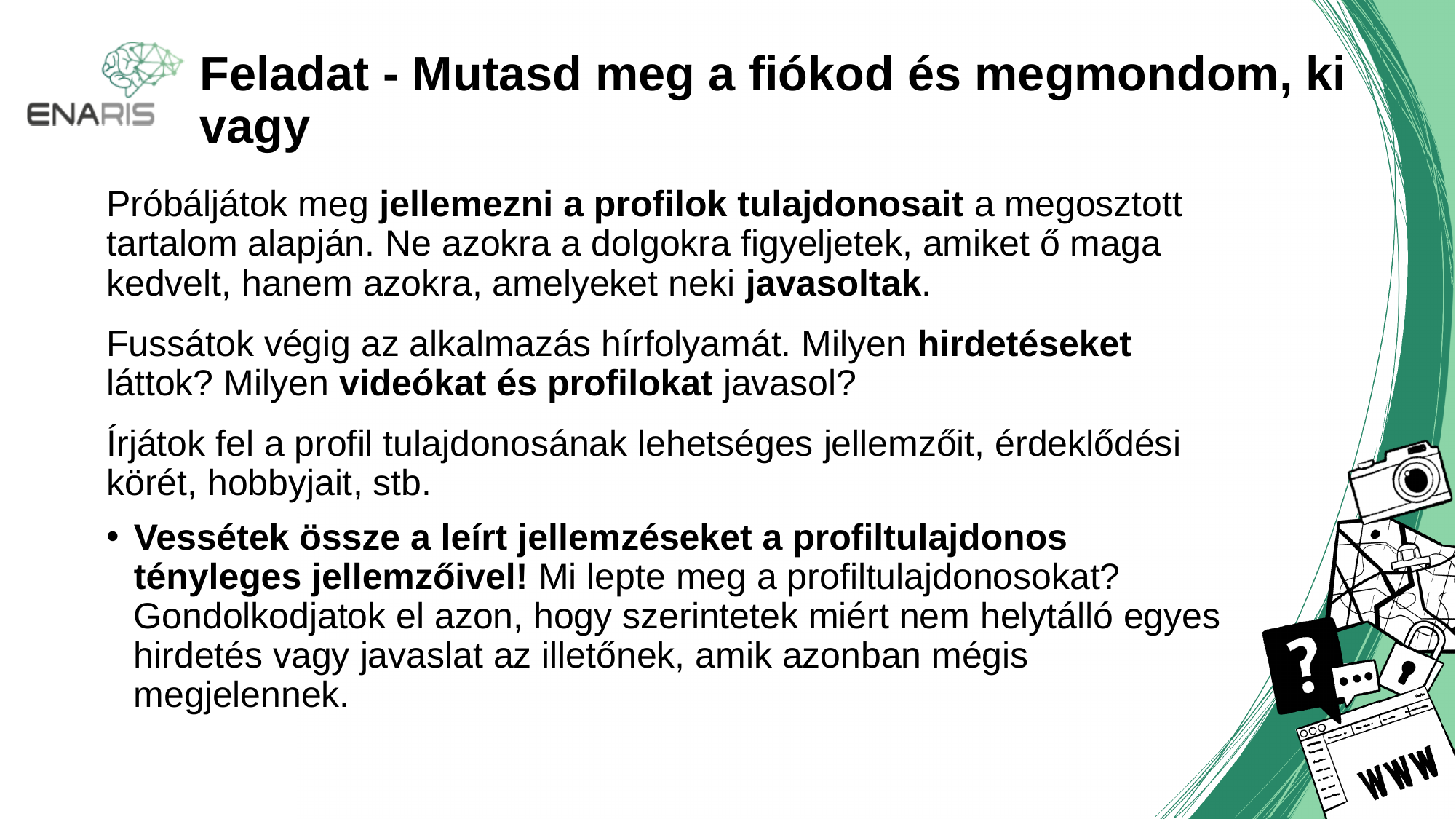

# Feladat - Mutasd meg a fiókod és megmondom, ki vagy
Próbáljátok meg jellemezni a profilok tulajdonosait a megosztott tartalom alapján. Ne azokra a dolgokra figyeljetek, amiket ő maga kedvelt, hanem azokra, amelyeket neki javasoltak.
Fussátok végig az alkalmazás hírfolyamát. Milyen hirdetéseket láttok? Milyen videókat és profilokat javasol?
Írjátok fel a profil tulajdonosának lehetséges jellemzőit, érdeklődési körét, hobbyjait, stb.
Vessétek össze a leírt jellemzéseket a profiltulajdonos tényleges jellemzőivel! Mi lepte meg a profiltulajdonosokat? Gondolkodjatok el azon, hogy szerintetek miért nem helytálló egyes hirdetés vagy javaslat az illetőnek, amik azonban mégis megjelennek.